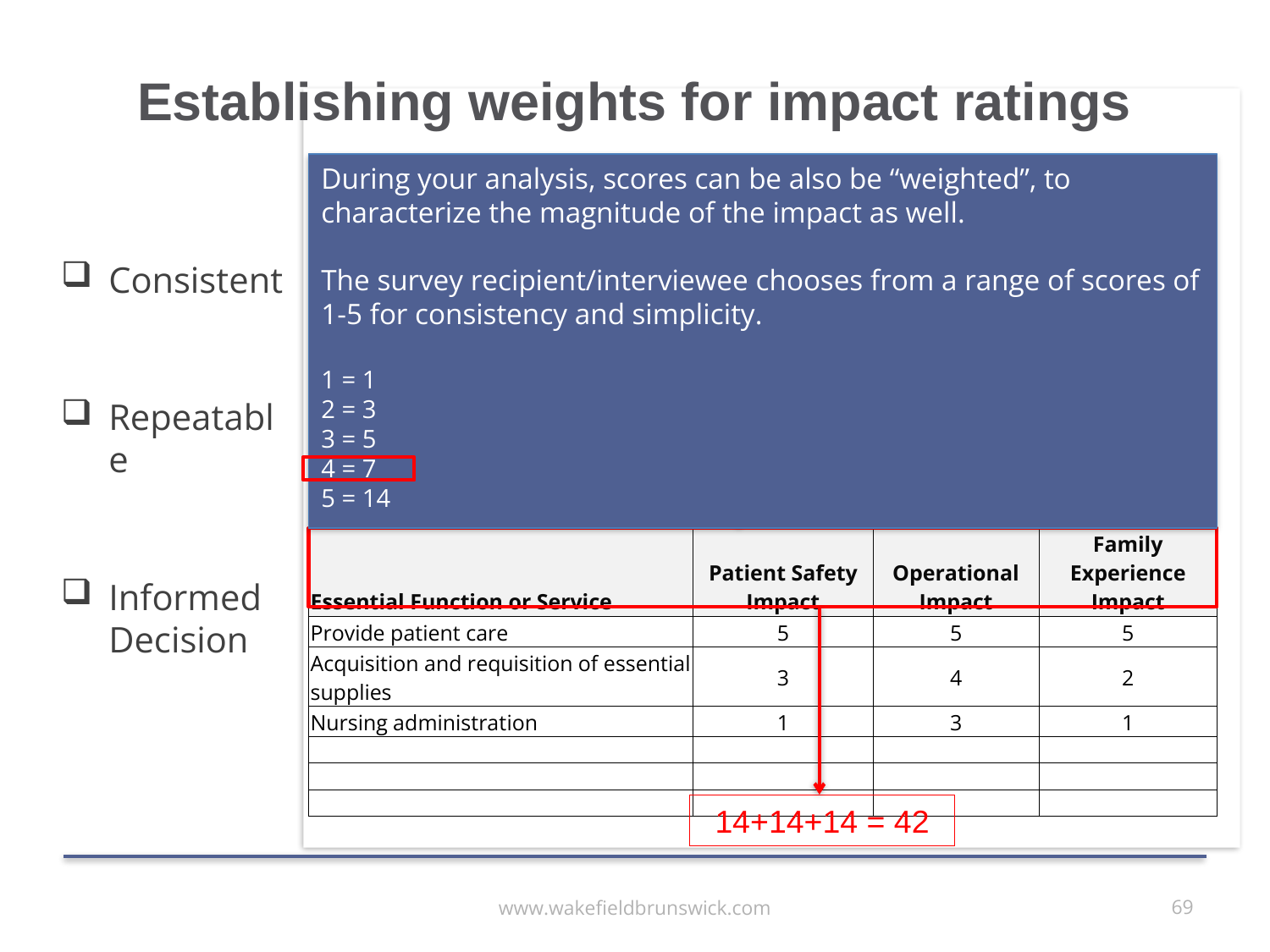

# Establishing weights for impact ratings

During your analysis, scores can be also be “weighted”, to characterize the magnitude of the impact as well.

The survey recipient/interviewee chooses from a range of scores of 1-5 for consistency and simplicity.

1 = 1
2 = 3
3 = 5
4 = 7
5 = 14

Consistent
Repeatable
Informed Decision

| Essential Function or Service | Patient Safety Impact | Operational Impact | Family Experience Impact |
| --- | --- | --- | --- |
| Provide patient care | 5 | 5 | 5 |
| Acquisition and requisition of essential supplies | 3 | 4 | 2 |
| Nursing administration | 1 | 3 | 1 |
|  |  |  |  |
|  |  |  |  |
|  |  |  |  |

14+14+14 = 42
www.wakefieldbrunswick.com
69